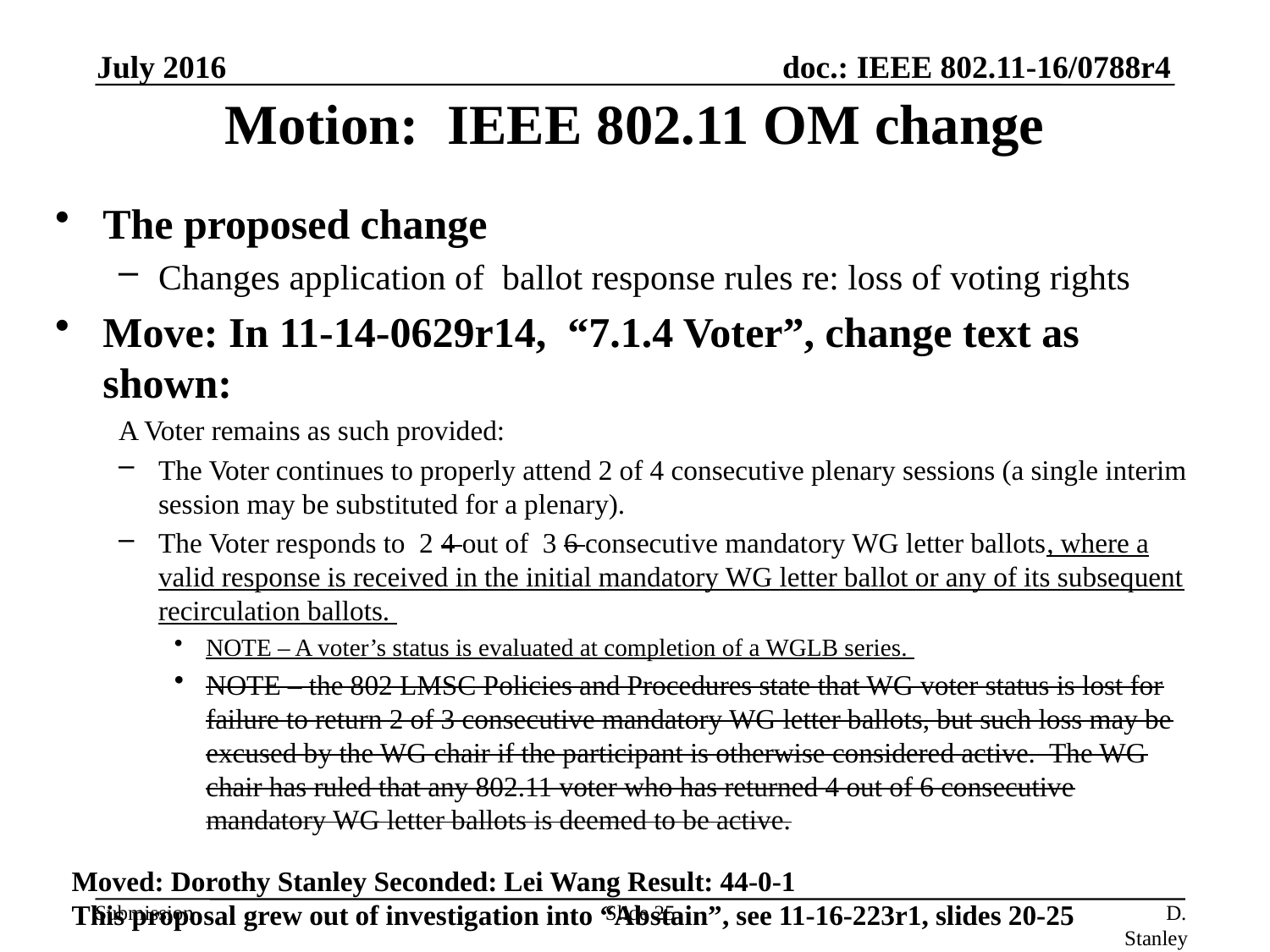

July 2016
# Motion:  IEEE 802.11 OM change
The proposed change
Changes application of  ballot response rules re: loss of voting rights
Move: In 11-14-0629r14,  “7.1.4 Voter”, change text as shown:
A Voter remains as such provided:
The Voter continues to properly attend 2 of 4 consecutive plenary sessions (a single interim session may be substituted for a plenary).
The Voter responds to  2 4 out of  3 6 consecutive mandatory WG letter ballots, where a valid response is received in the initial mandatory WG letter ballot or any of its subsequent recirculation ballots.
NOTE – A voter’s status is evaluated at completion of a WGLB series.
NOTE – the 802 LMSC Policies and Procedures state that WG voter status is lost for failure to return 2 of 3 consecutive mandatory WG letter ballots, but such loss may be excused by the WG chair if the participant is otherwise considered active.  The WG chair has ruled that any 802.11 voter who has returned 4 out of 6 consecutive mandatory WG letter ballots is deemed to be active.

Moved: Dorothy Stanley Seconded: Lei Wang Result: 44-0-1
This proposal grew out of investigation into “Abstain”, see 11-16-223r1, slides 20-25
Slide 25
D. Stanley, HP Enterprise